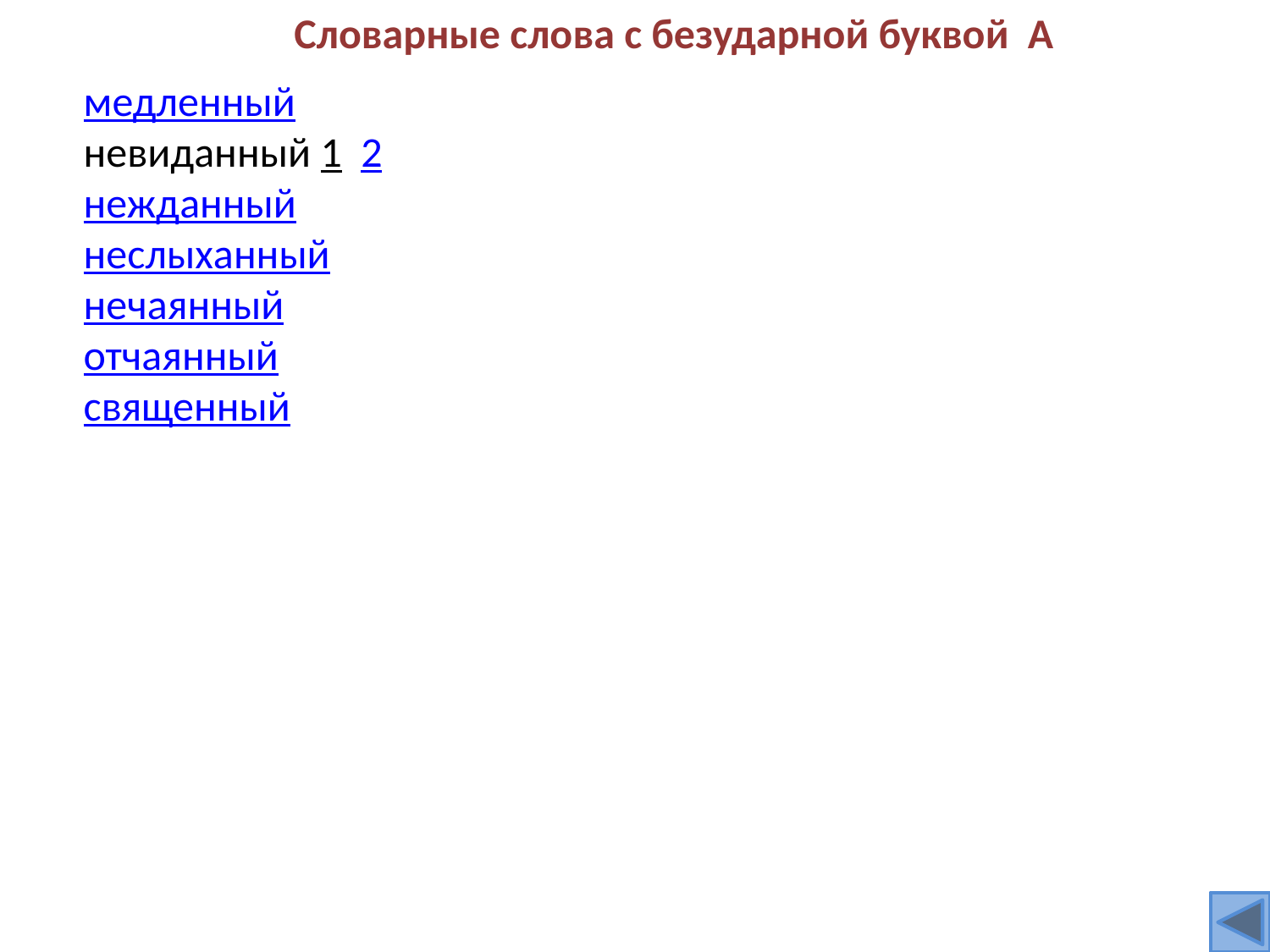

Словарные слова с безударной буквой  А
медленный
невиданный 1  2
нежданный
неслыханный
нечаянный
отчаянный
священный